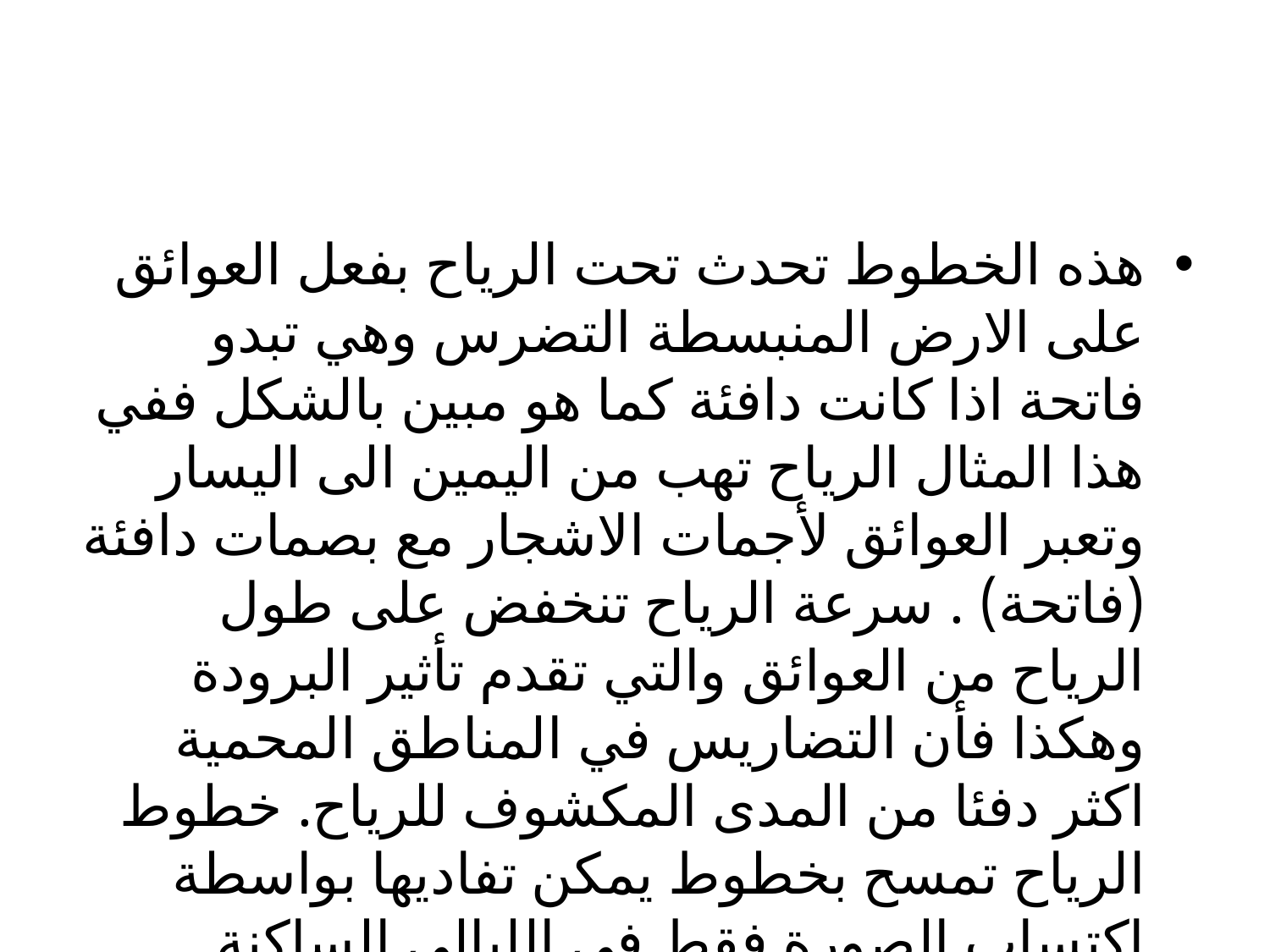

هذه الخطوط تحدث تحت الرياح بفعل العوائق على الارض المنبسطة التضرس وهي تبدو فاتحة اذا كانت دافئة كما هو مبين بالشكل ففي هذا المثال الرياح تهب من اليمين الى اليسار وتعبر العوائق لأجمات الاشجار مع بصمات دافئة (فاتحة) . سرعة الرياح تنخفض على طول الرياح من العوائق والتي تقدم تأثير البرودة وهكذا فأن التضاريس في المناطق المحمية اكثر دفئا من المدى المكشوف للرياح. خطوط الرياح تمسح بخطوط يمكن تفاديها بواسطة اكتساب الصورة فقط في الليالي الساكنة.